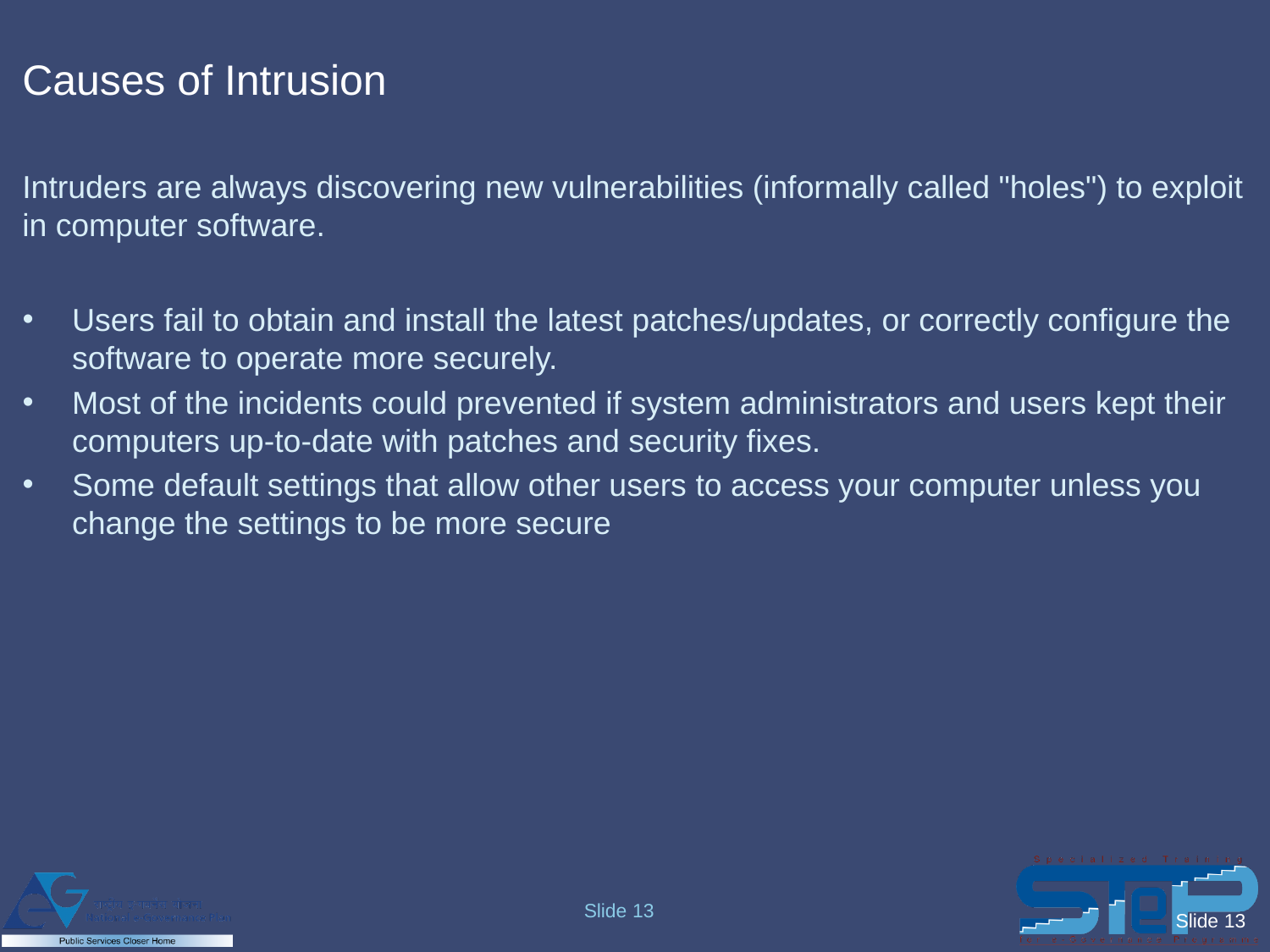

# Causes of Intrusion
Intruders are always discovering new vulnerabilities (informally called "holes") to exploit in computer software.

Users fail to obtain and install the latest patches/updates, or correctly configure the software to operate more securely.
Most of the incidents could prevented if system administrators and users kept their computers up-to-date with patches and security fixes.
Some default settings that allow other users to access your computer unless you change the settings to be more secure

Slide 13